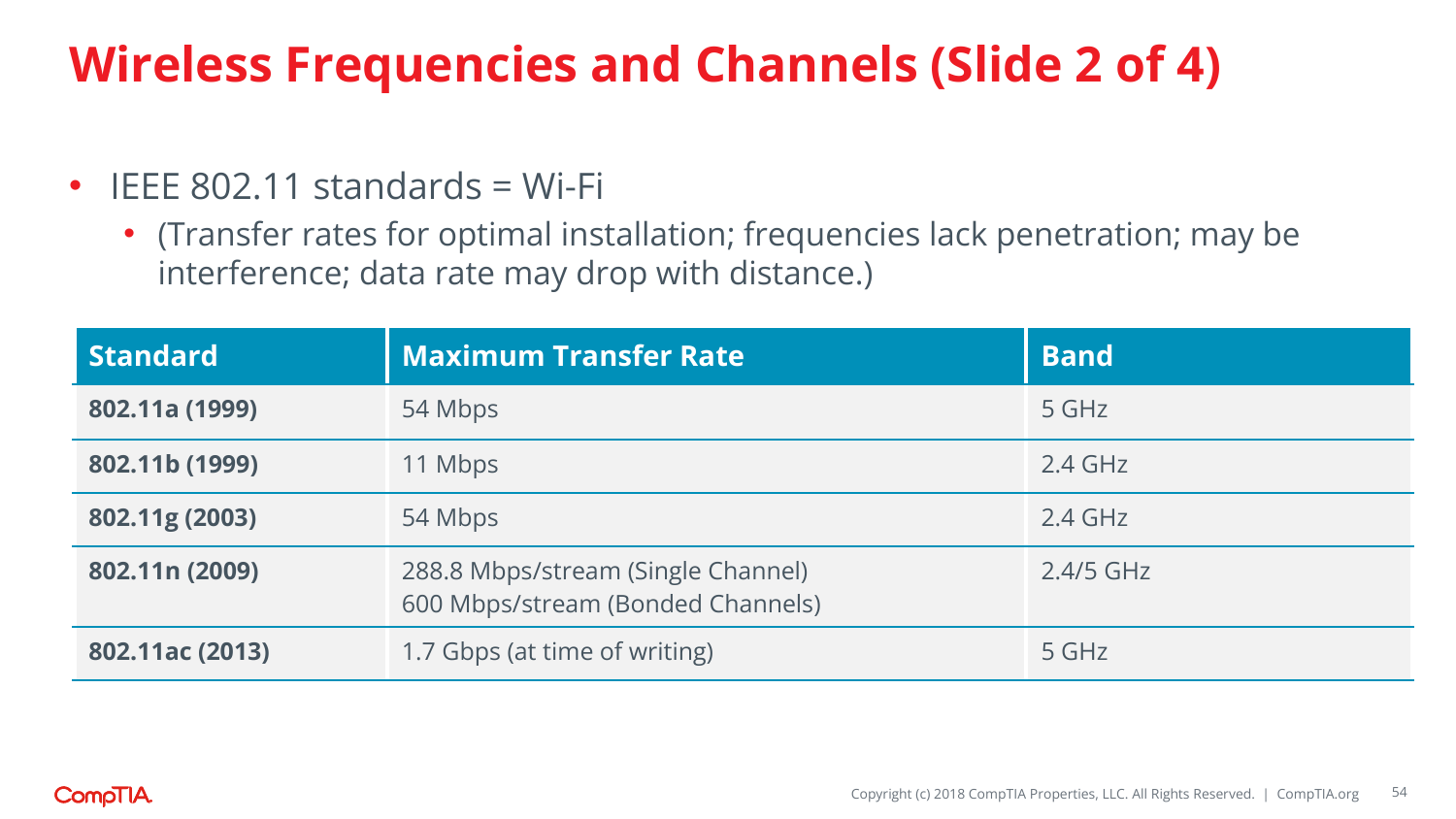

# Wireless Frequencies and Channels (Slide 2 of 4)
IEEE 802.11 standards = Wi-Fi
(Transfer rates for optimal installation; frequencies lack penetration; may be interference; data rate may drop with distance.)
| Standard | Maximum Transfer Rate | Band |
| --- | --- | --- |
| 802.11a (1999) | 54 Mbps | 5 GHz |
| 802.11b (1999) | 11 Mbps | 2.4 GHz |
| 802.11g (2003) | 54 Mbps | 2.4 GHz |
| 802.11n (2009) | 288.8 Mbps/stream (Single Channel) 600 Mbps/stream (Bonded Channels) | 2.4/5 GHz |
| 802.11ac (2013) | 1.7 Gbps (at time of writing) | 5 GHz |
54